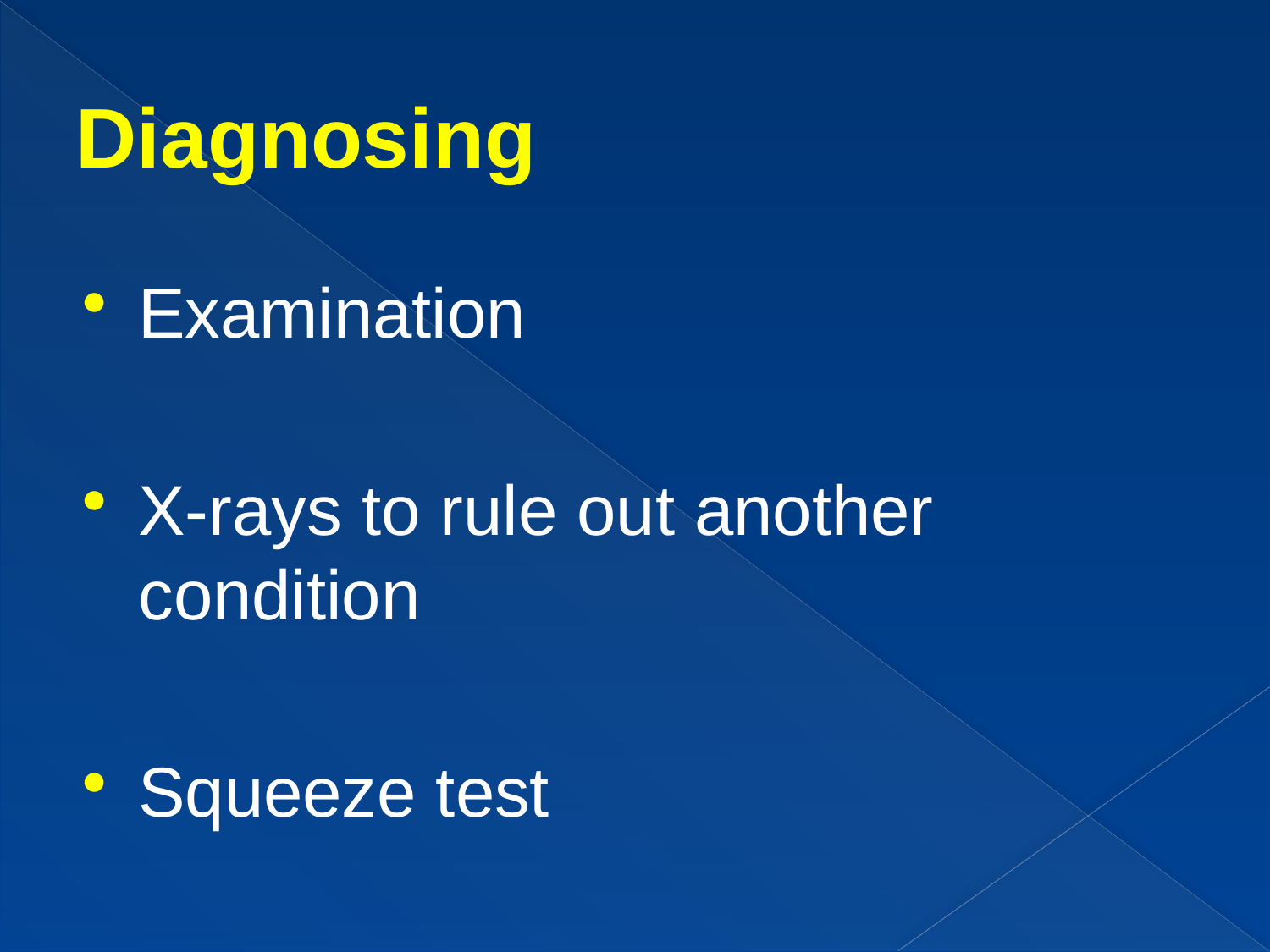

# Diagnosing
Examination

X-rays to rule out another condition

Squeeze test